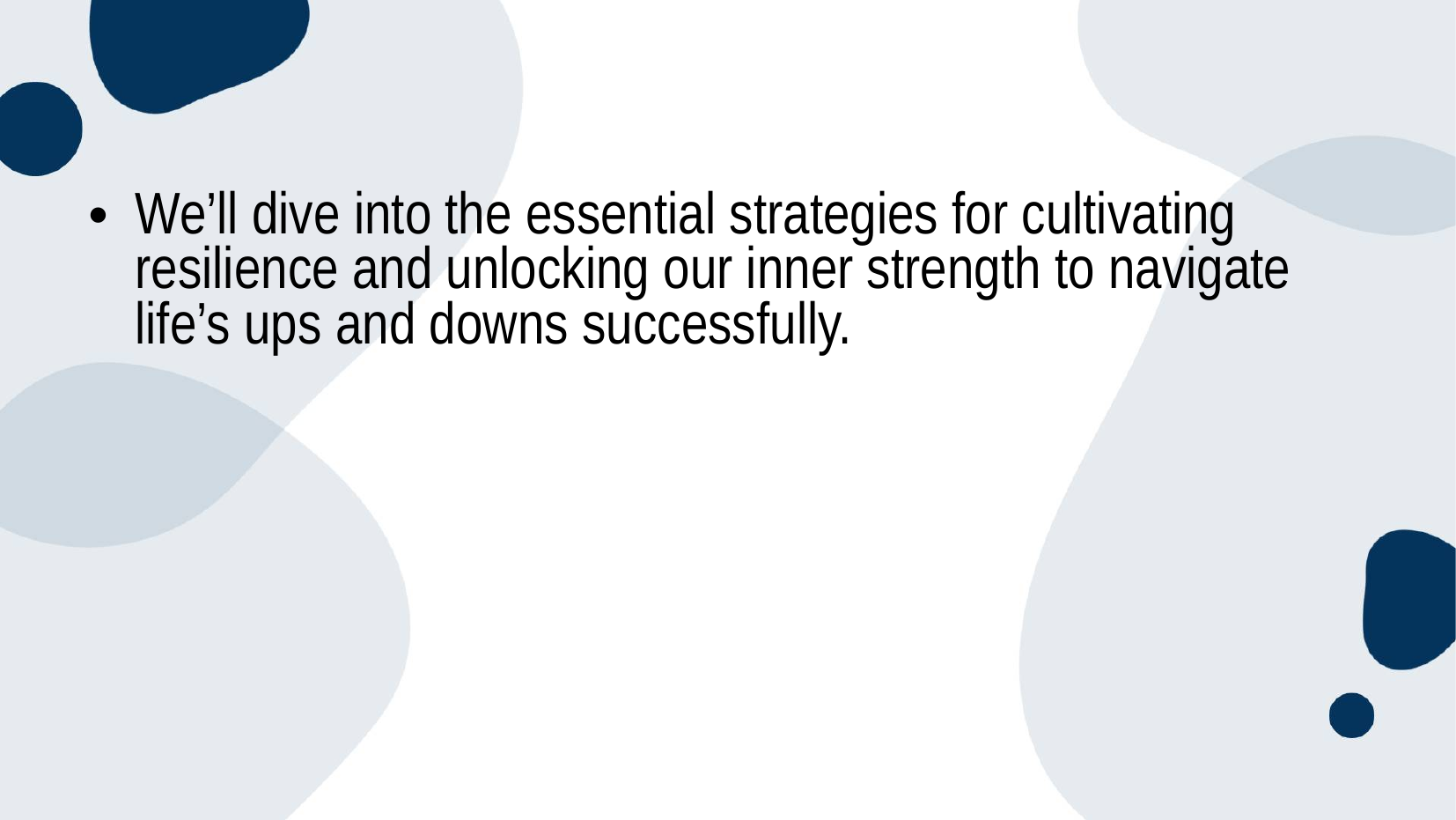

#
We’ll dive into the essential strategies for cultivating resilience and unlocking our inner strength to navigate life’s ups and downs successfully.